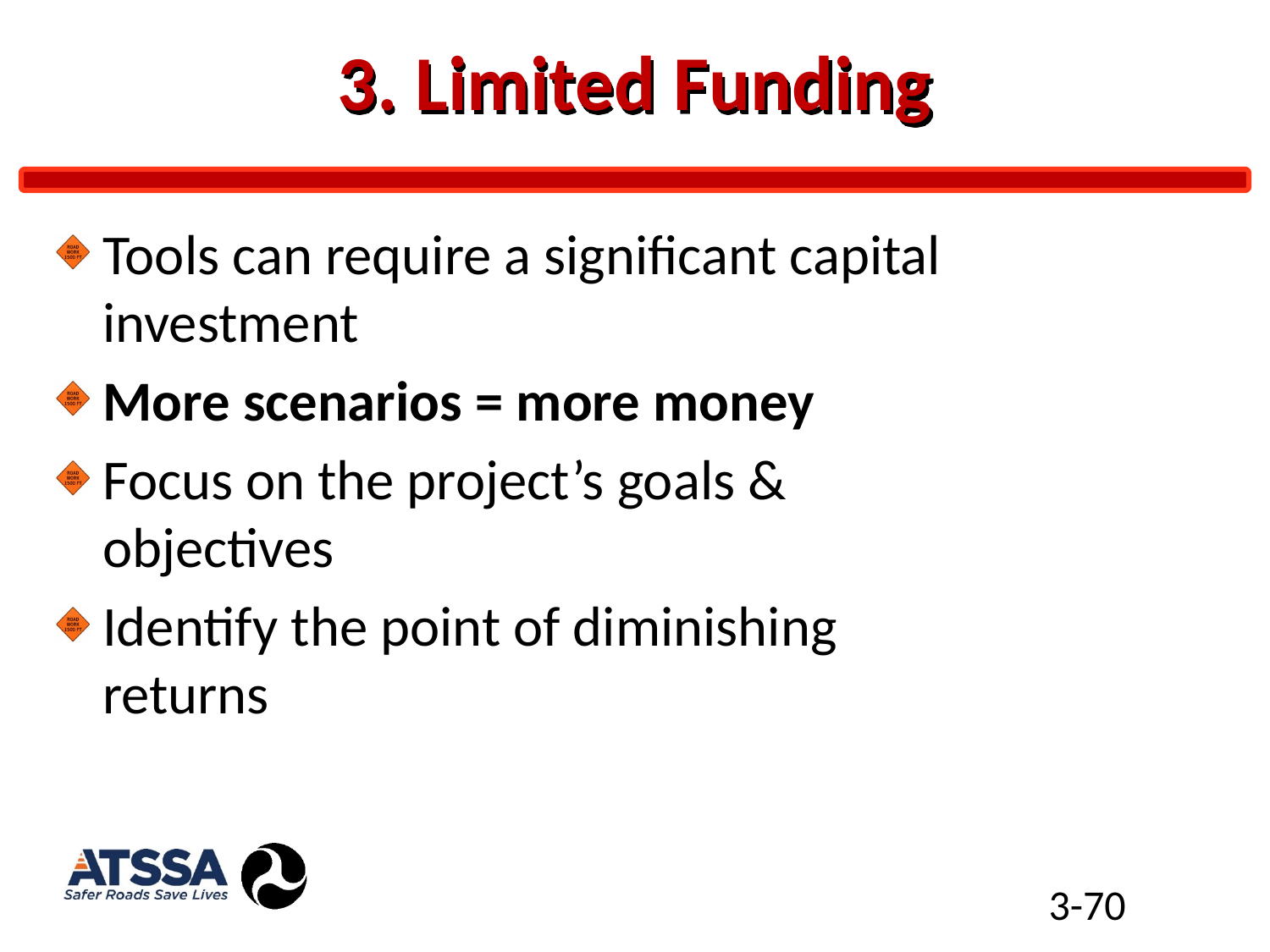

# 3. Limited Funding
Tools can require a significant capital investment
More scenarios = more money
Focus on the project’s goals & objectives
Identify the point of diminishing returns